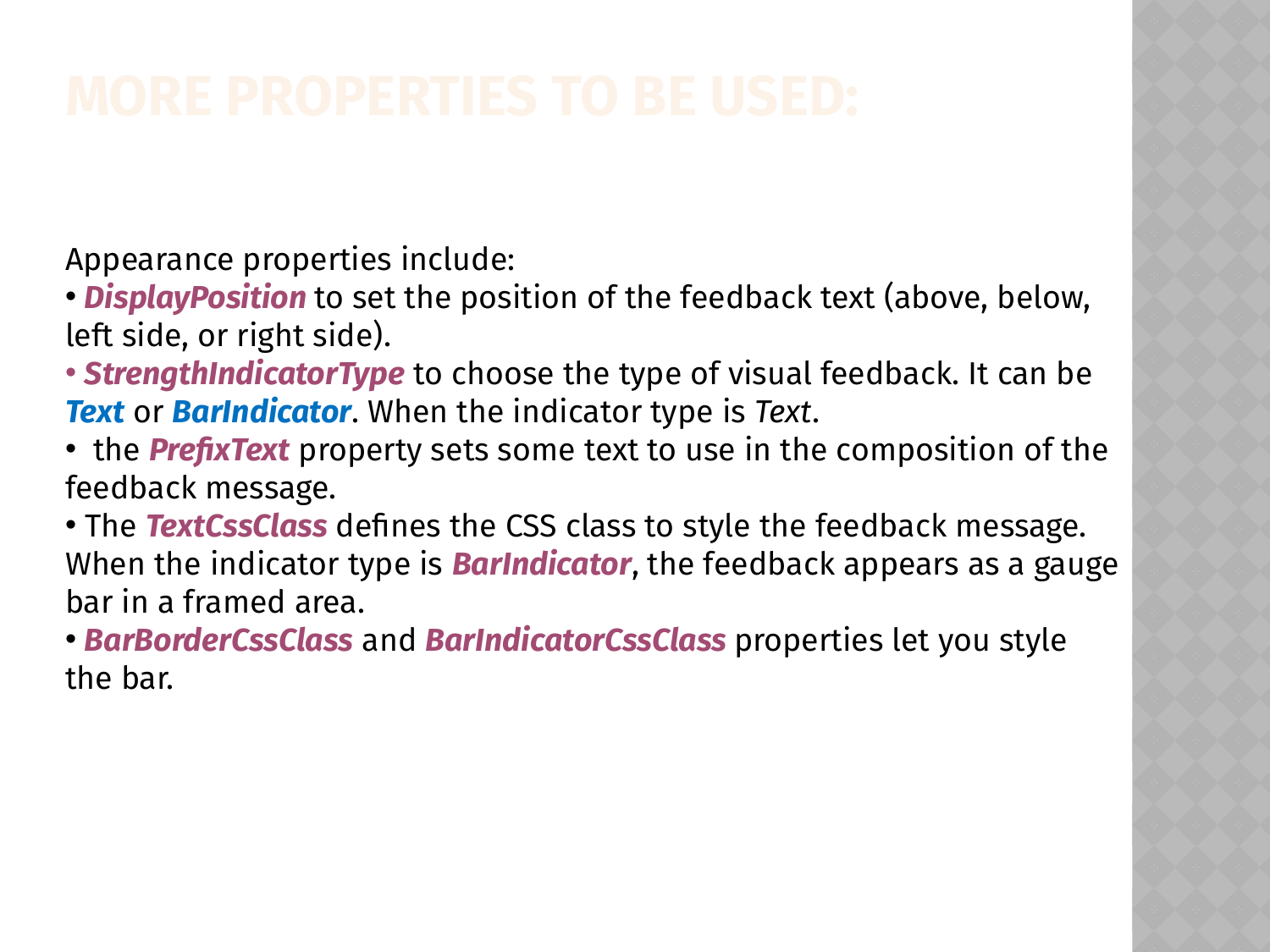

More properties to be used:
Appearance properties include:
 DisplayPosition to set the position of the feedback text (above, below, left side, or right side).
 StrengthIndicatorType to choose the type of visual feedback. It can be Text or BarIndicator. When the indicator type is Text.
  the PrefixText property sets some text to use in the composition of the feedback message.
 The TextCssClass defines the CSS class to style the feedback message.
When the indicator type is BarIndicator, the feedback appears as a gauge bar in a framed area.
 BarBorderCssClass and BarIndicatorCssClass properties let you style the bar.